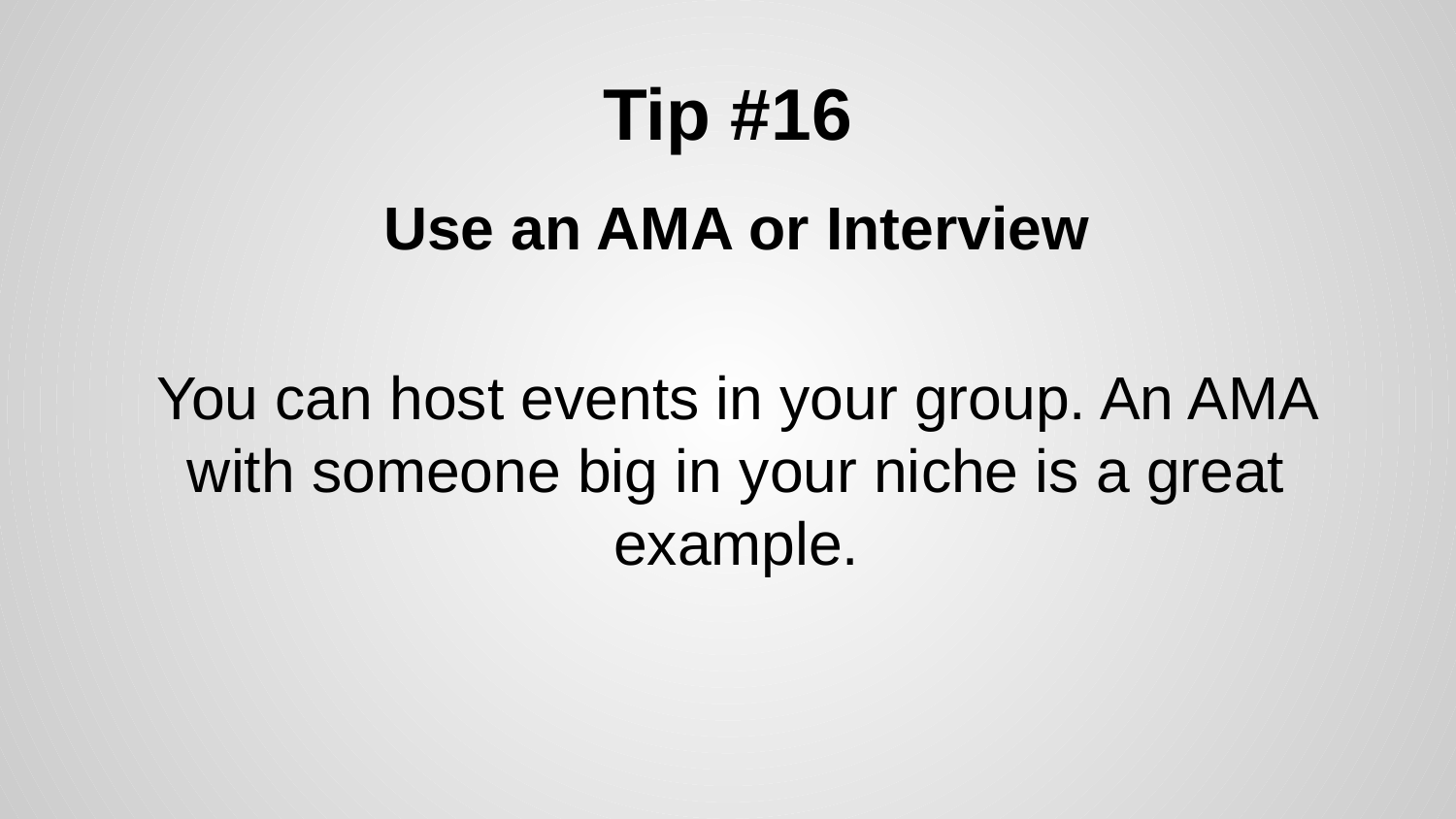

# Tip #16

Use an AMA or Interview

You can host events in your group. An AMA with someone big in your niche is a great example.